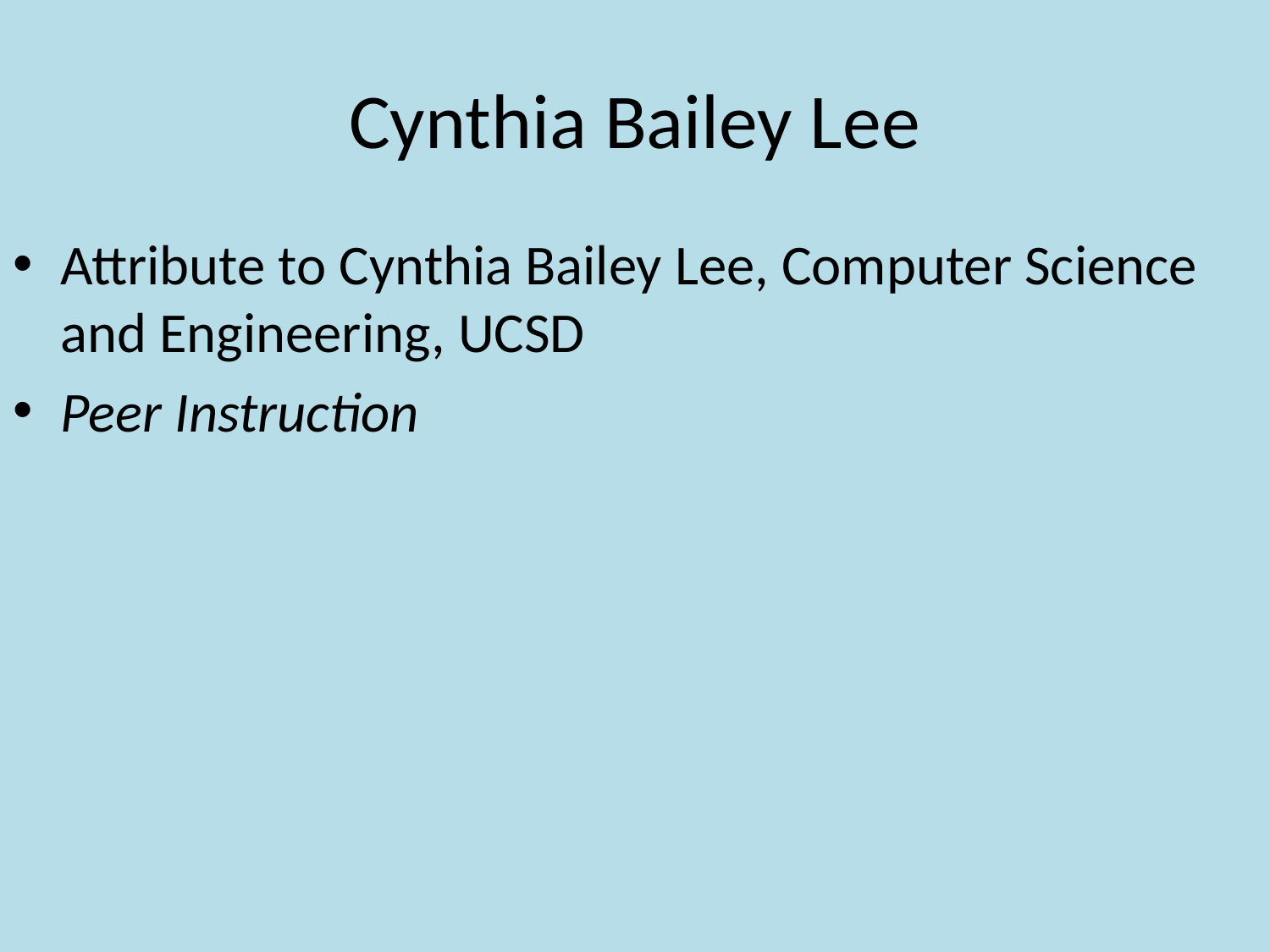

# Cynthia Bailey Lee
Attribute to Cynthia Bailey Lee, Computer Science and Engineering, UCSD
Peer Instruction